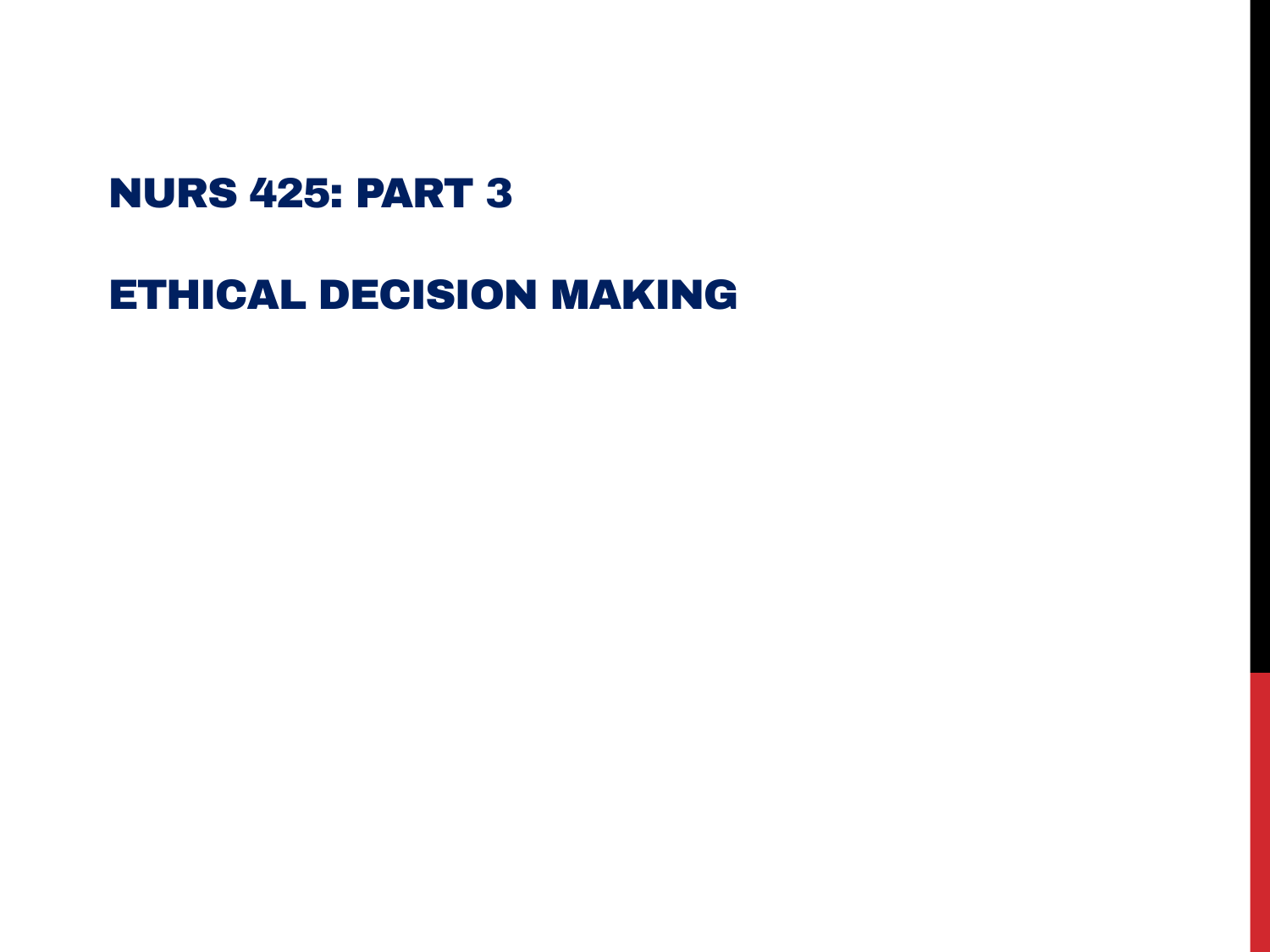

# Nurs 425: Part 3 ethical decision making